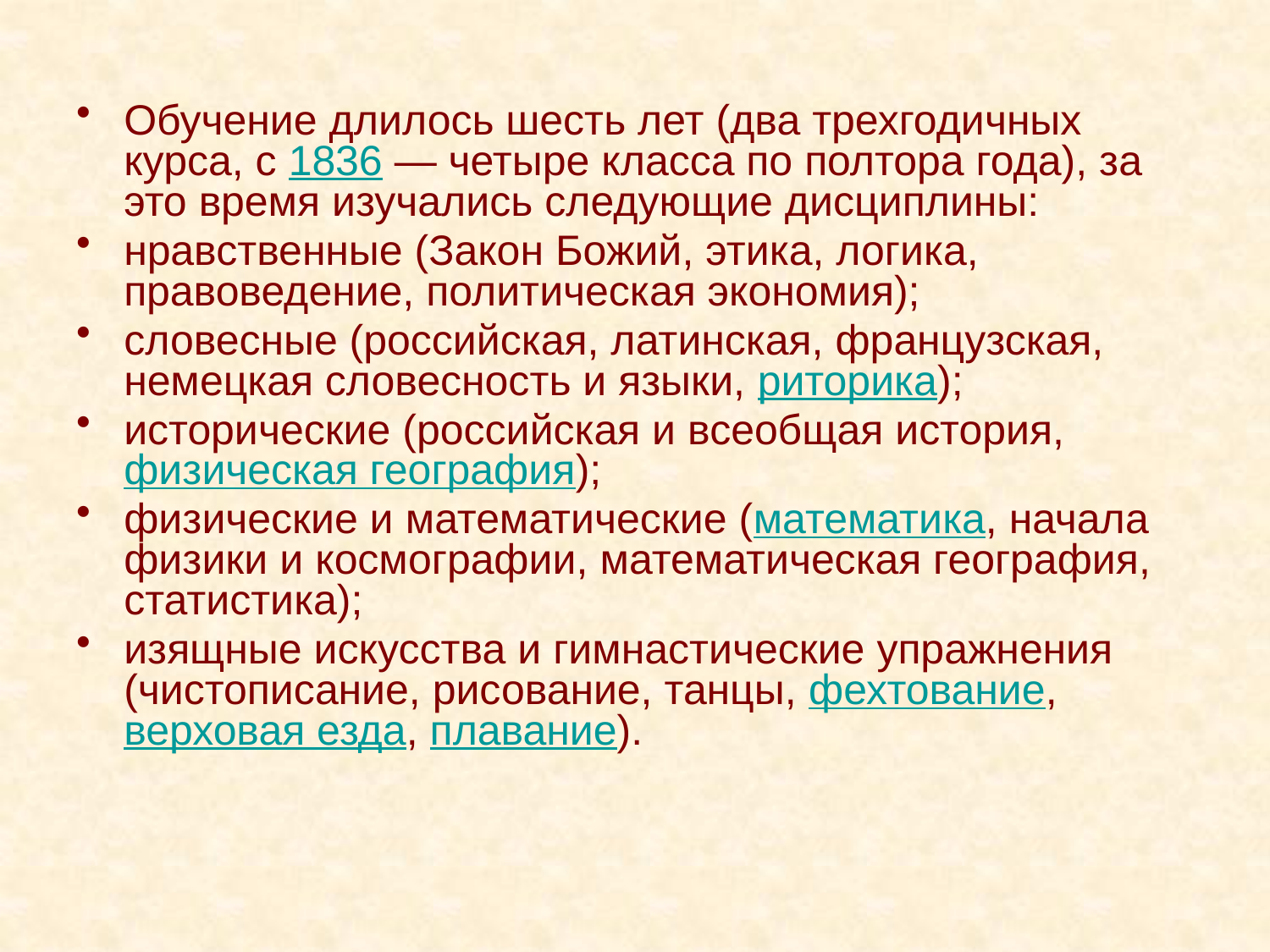

Обучение длилось шесть лет (два трехгодичных курса, с 1836 — четыре класса по полтора года), за это время изучались следующие дисциплины:
нравственные (Закон Божий, этика, логика, правоведение, политическая экономия);
словесные (российская, латинская, французская, немецкая словесность и языки, риторика);
исторические (российская и всеобщая история, физическая география);
физические и математические (математика, начала физики и космографии, математическая география, статистика);
изящные искусства и гимнастические упражнения (чистописание, рисование, танцы, фехтование, верховая езда, плавание).